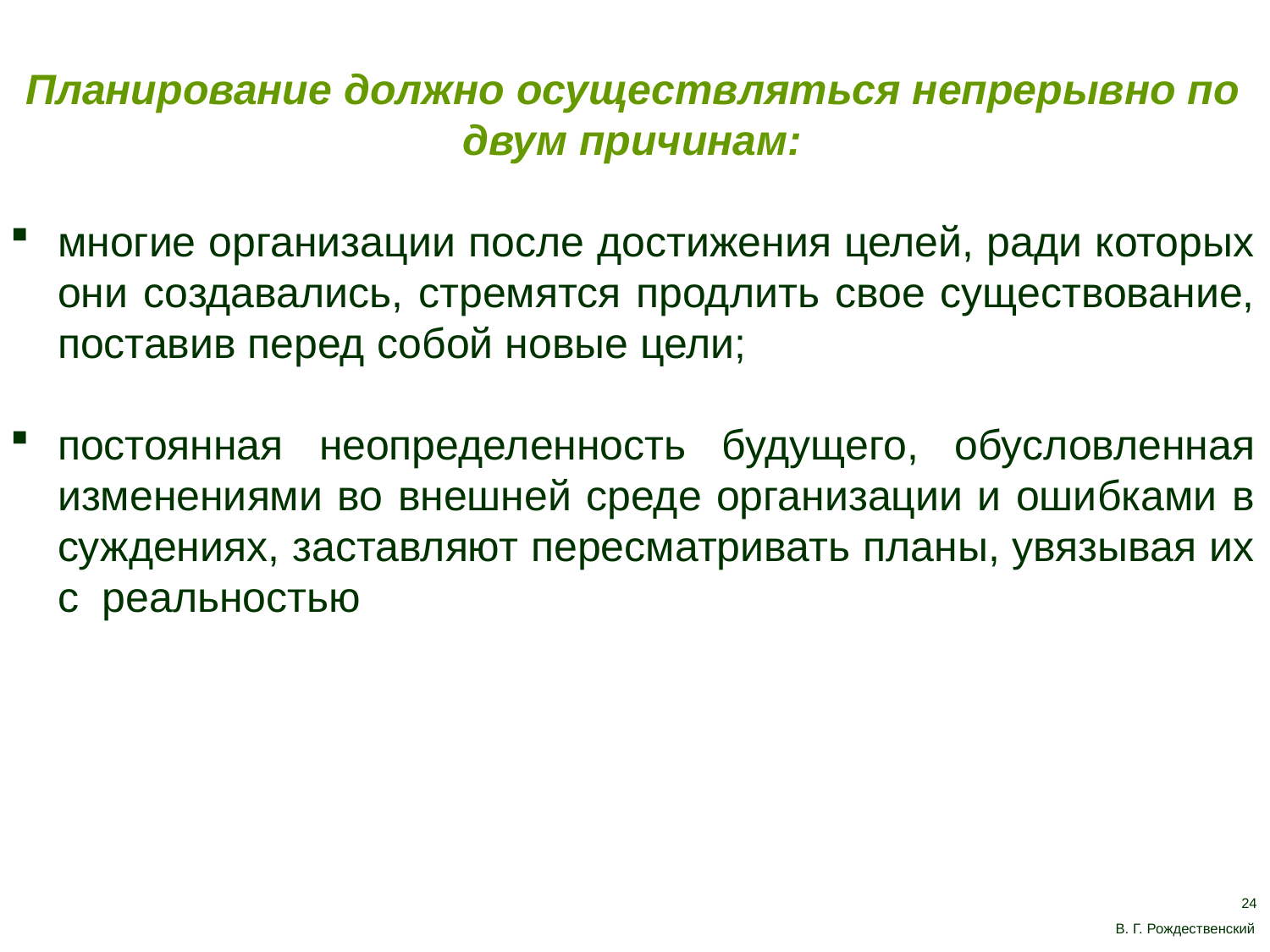

Планирование должно осуществляться непрерывно по двум причинам:

многие организации после достижения целей, ради которых они создавались, стремятся продлить свое существование, поставив перед собой новые цели;

постоянная неопределенность будущего, обусловленная изменениями во внешней среде организации и ошибками в суждениях, заставляют пересматривать планы, увязывая их с  реальностью
24
В. Г. Рождественский